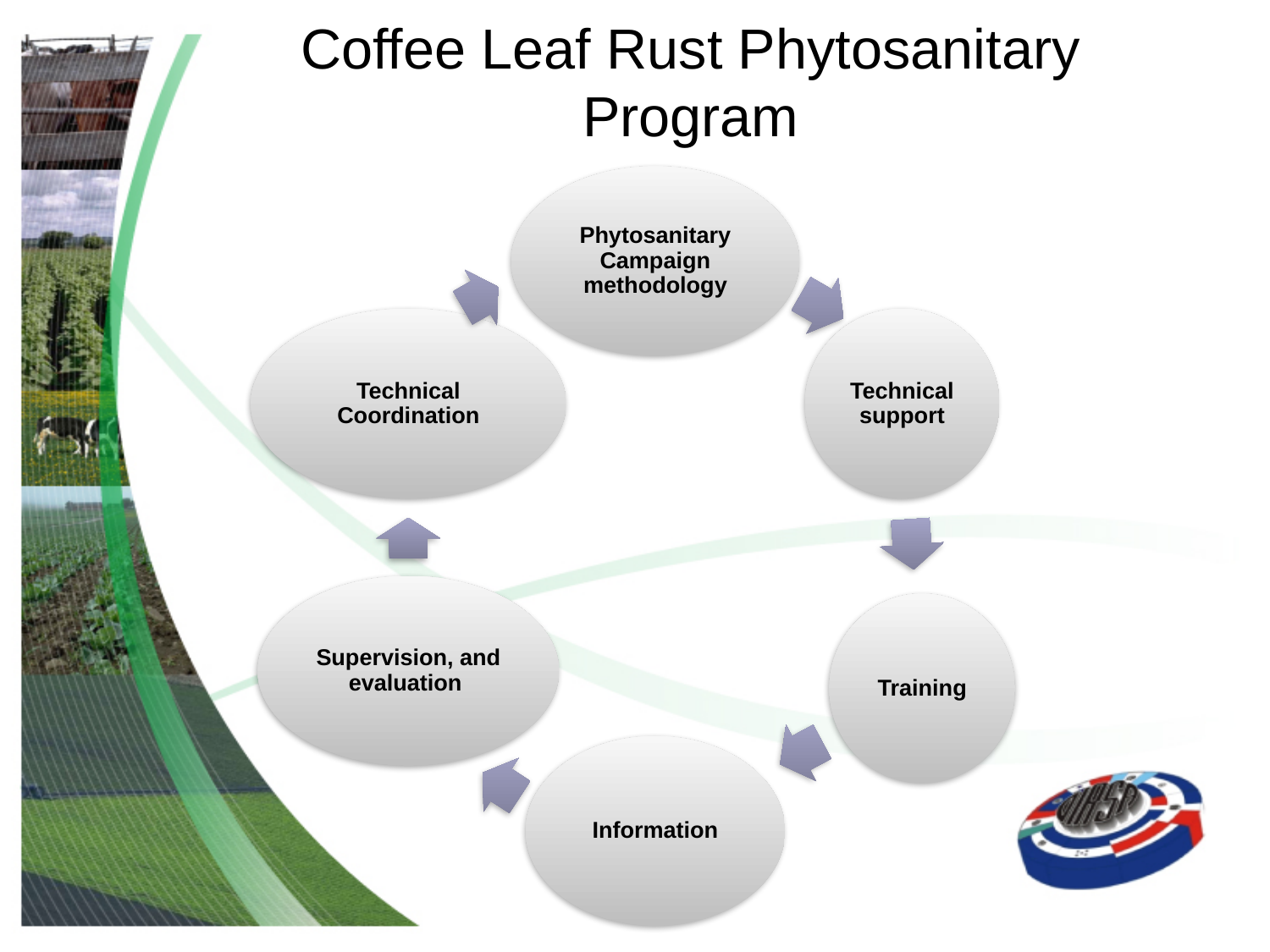

# Coffee Leaf Rust Phytosanitary Program
Phytosanitary Campaign methodology

Technical support

Training

Information

Supervision, and evaluation

Technical Coordination